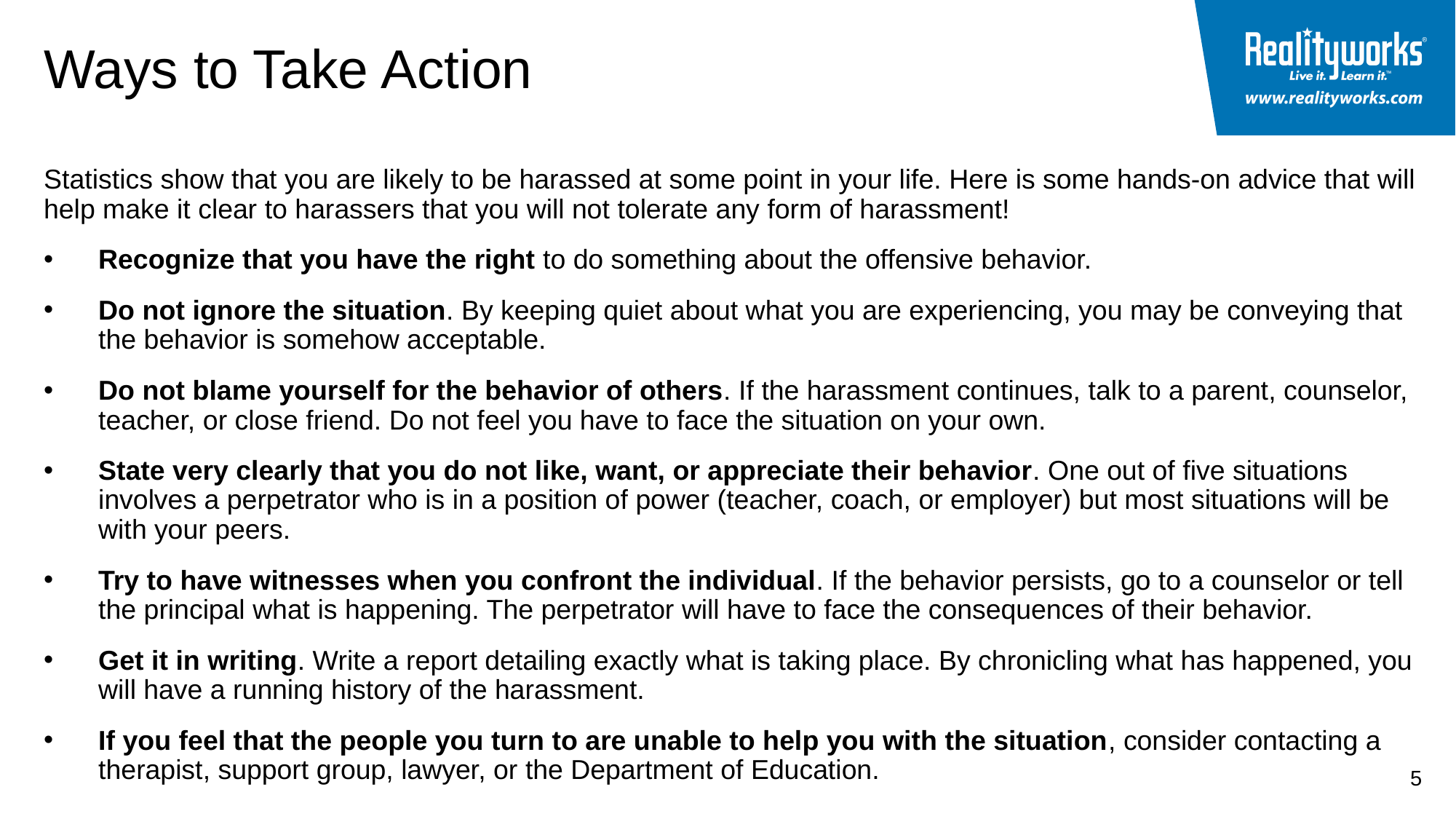

# Ways to Take Action
Statistics show that you are likely to be harassed at some point in your life. Here is some hands-on advice that will help make it clear to harassers that you will not tolerate any form of harassment!
Recognize that you have the right to do something about the offensive behavior.
Do not ignore the situation. By keeping quiet about what you are experiencing, you may be conveying that the behavior is somehow acceptable.
Do not blame yourself for the behavior of others. If the harassment continues, talk to a parent, counselor, teacher, or close friend. Do not feel you have to face the situation on your own.
State very clearly that you do not like, want, or appreciate their behavior. One out of five situations involves a perpetrator who is in a position of power (teacher, coach, or employer) but most situations will be with your peers.
Try to have witnesses when you confront the individual. If the behavior persists, go to a counselor or tell the principal what is happening. The perpetrator will have to face the consequences of their behavior.
Get it in writing. Write a report detailing exactly what is taking place. By chronicling what has happened, you will have a running history of the harassment.
If you feel that the people you turn to are unable to help you with the situation, consider contacting a therapist, support group, lawyer, or the Department of Education.

5